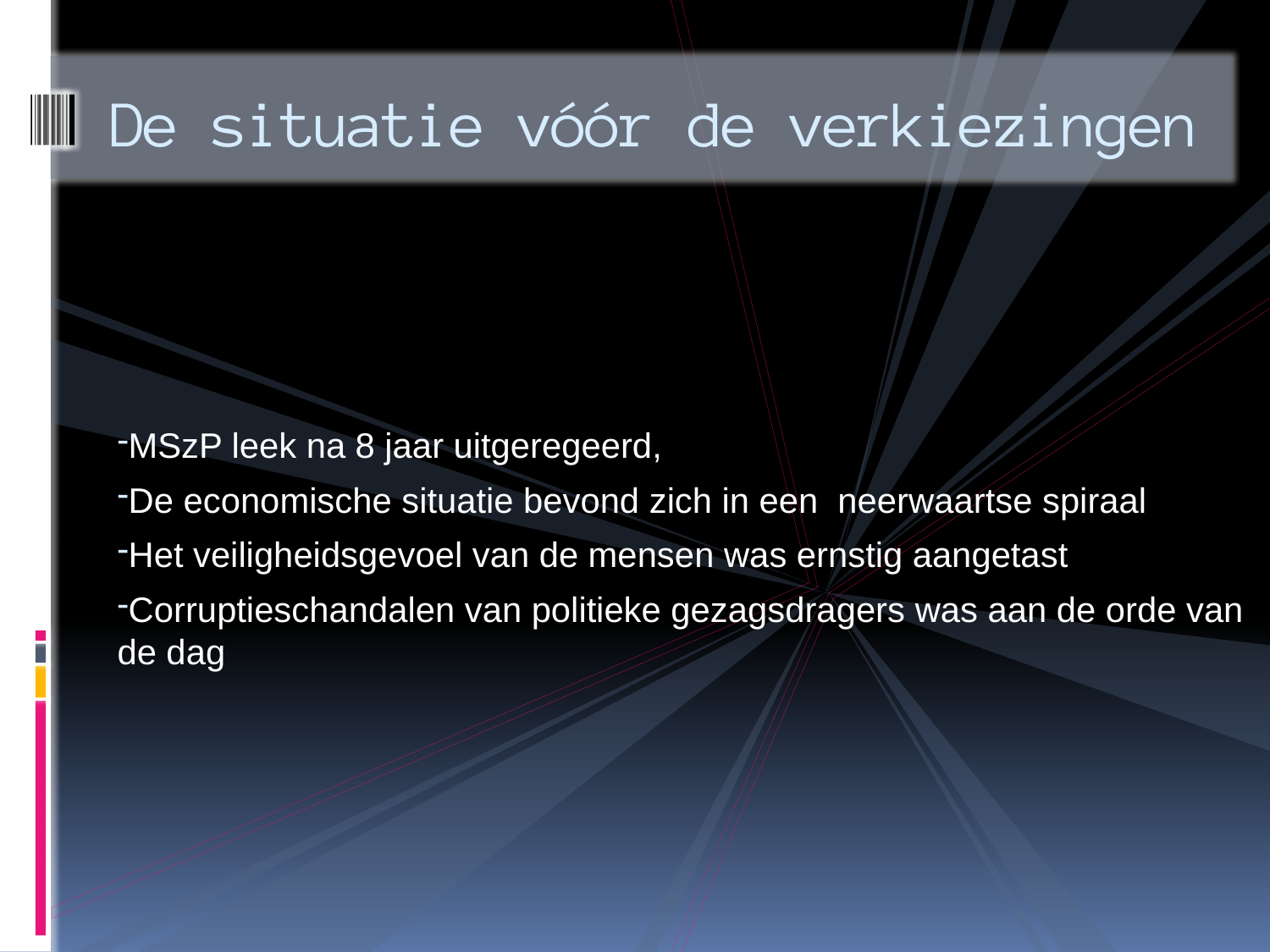

# De situatie vóór de verkiezingen
MSzP leek na 8 jaar uitgeregeerd,
De economische situatie bevond zich in een  neerwaartse spiraal
Het veiligheidsgevoel van de mensen was ernstig aangetast
Corruptieschandalen van politieke gezagsdragers was aan de orde van de dag